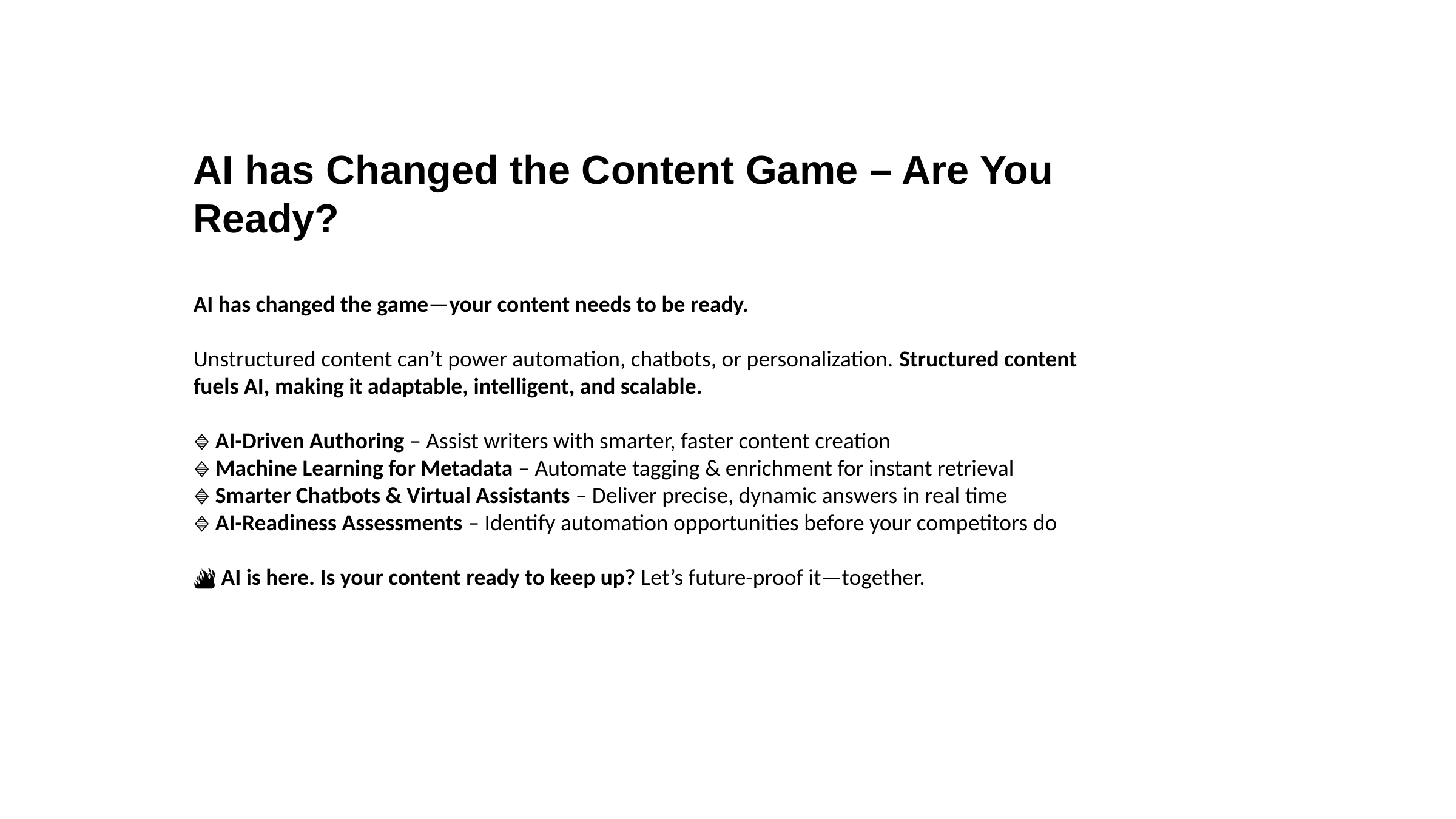

AI has Changed the Content Game – Are You Ready?

AI has changed the game—your content needs to be ready.

Unstructured content can’t power automation, chatbots, or personalization. Structured content fuels AI, making it adaptable, intelligent, and scalable.

🔹 AI-Driven Authoring – Assist writers with smarter, faster content creation
🔹 Machine Learning for Metadata – Automate tagging & enrichment for instant retrieval
🔹 Smarter Chatbots & Virtual Assistants – Deliver precise, dynamic answers in real time
🔹 AI-Readiness Assessments – Identify automation opportunities before your competitors do

🔥 AI is here. Is your content ready to keep up? Let’s future-proof it—together.